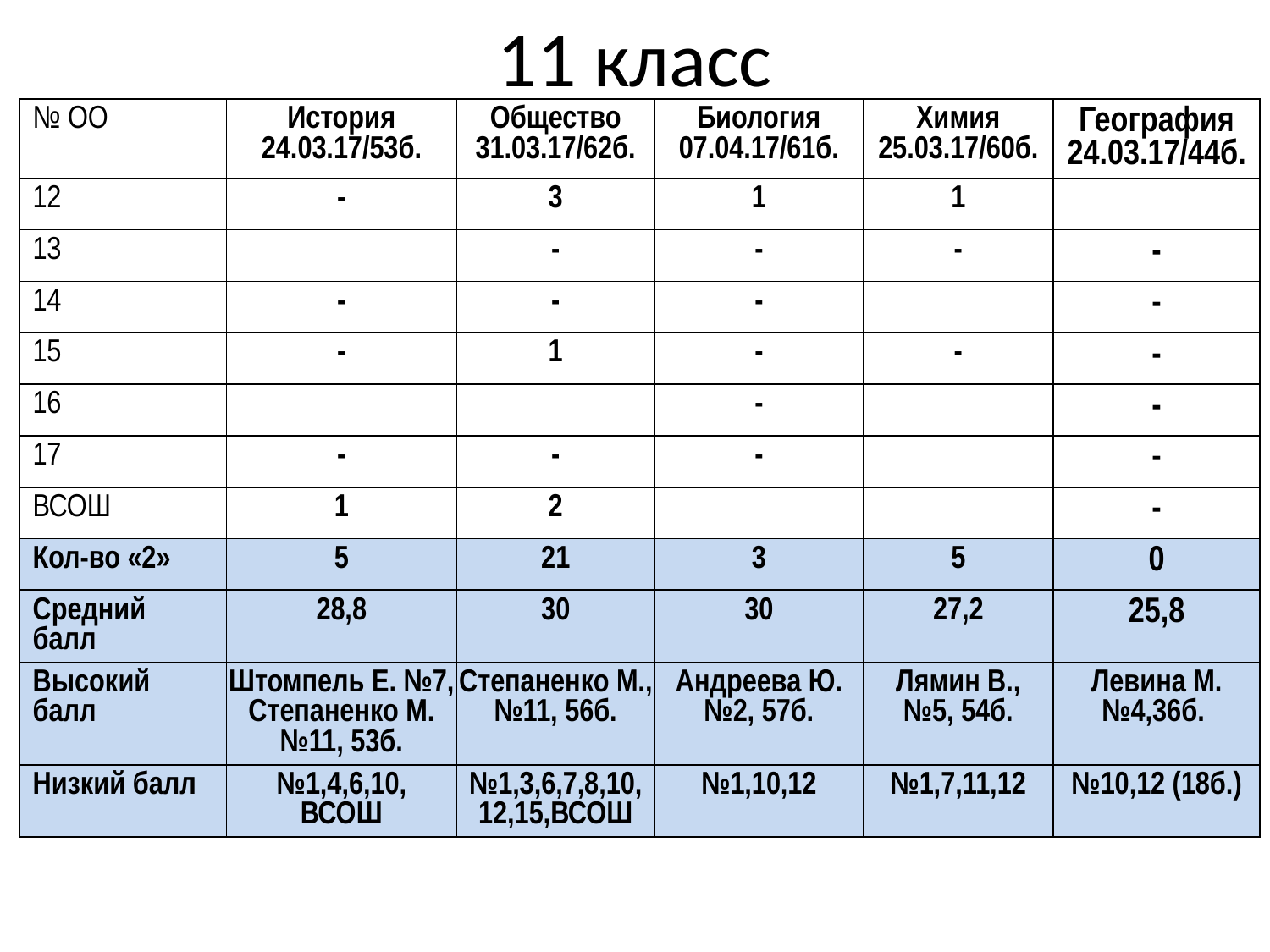

# 11 класс
| № ОО | История 24.03.17/53б. | Общество 31.03.17/62б. | Биология 07.04.17/61б. | Химия 25.03.17/60б. | География 24.03.17/44б. |
| --- | --- | --- | --- | --- | --- |
| 12 | - | 3 | 1 | 1 |  |
| 13 |  | - | - | - | - |
| 14 | - | - | - |  | - |
| 15 | - | 1 | - | - | - |
| 16 |  |  | - |  | - |
| 17 | - | - | - |  | - |
| ВСОШ | 1 | 2 |  |  | - |
| Кол-во «2» | 5 | 21 | 3 | 5 | 0 |
| Средний балл | 28,8 | 30 | 30 | 27,2 | 25,8 |
| Высокий балл | Штомпель Е. №7, Степаненко М. №11, 53б. | Степаненко М., №11, 56б. | Андреева Ю. №2, 57б. | Лямин В., №5, 54б. | Левина М. №4,36б. |
| Низкий балл | №1,4,6,10, ВСОШ | №1,3,6,7,8,10,12,15,ВСОШ | №1,10,12 | №1,7,11,12 | №10,12 (18б.) |